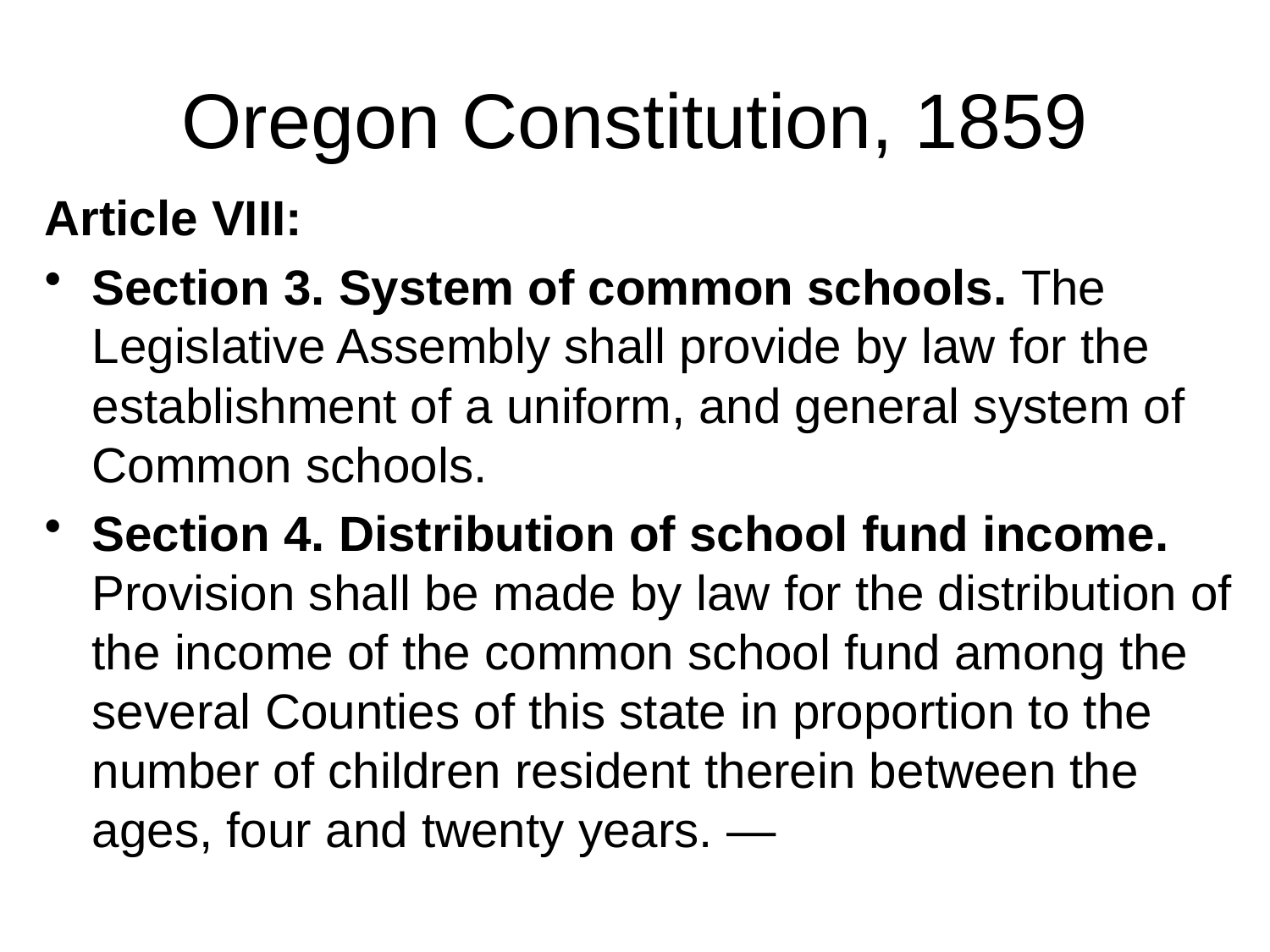

# Oregon Constitution, 1859
Article VIII:
Section 3. System of common schools. The Legislative Assembly shall provide by law for the establishment of a uniform, and general system of Common schools.
Section 4. Distribution of school fund income. Provision shall be made by law for the distribution of the income of the common school fund among the several Counties of this state in proportion to the number of children resident therein between the ages, four and twenty years. —